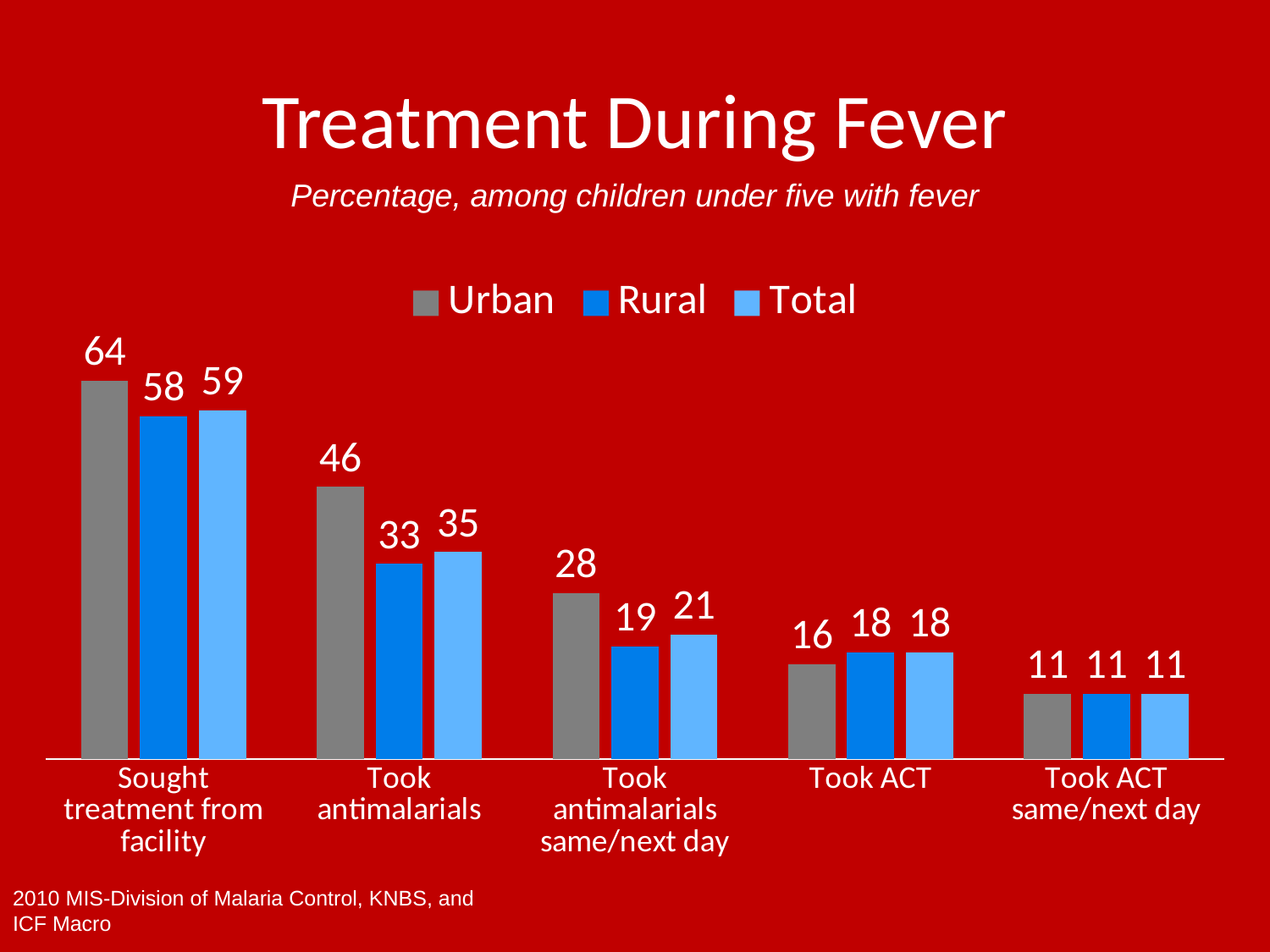

# Treatment During Fever
Percentage, among children under five with fever

### Chart

| Category | Urban | Rural | Total |
|---|---|---|---|
| Sought treatment from facility | 64.0 | 58.0 | 59.0 |
| Took antimalarials | 46.0 | 33.0 | 35.0 |
| Took antimalarials same/next day | 28.0 | 19.0 | 21.0 |
| Took ACT | 16.0 | 18.0 | 18.0 |
| Took ACT same/next day | 11.0 | 11.0 | 11.0 |
2010 MIS-Division of Malaria Control, KNBS, and ICF Macro